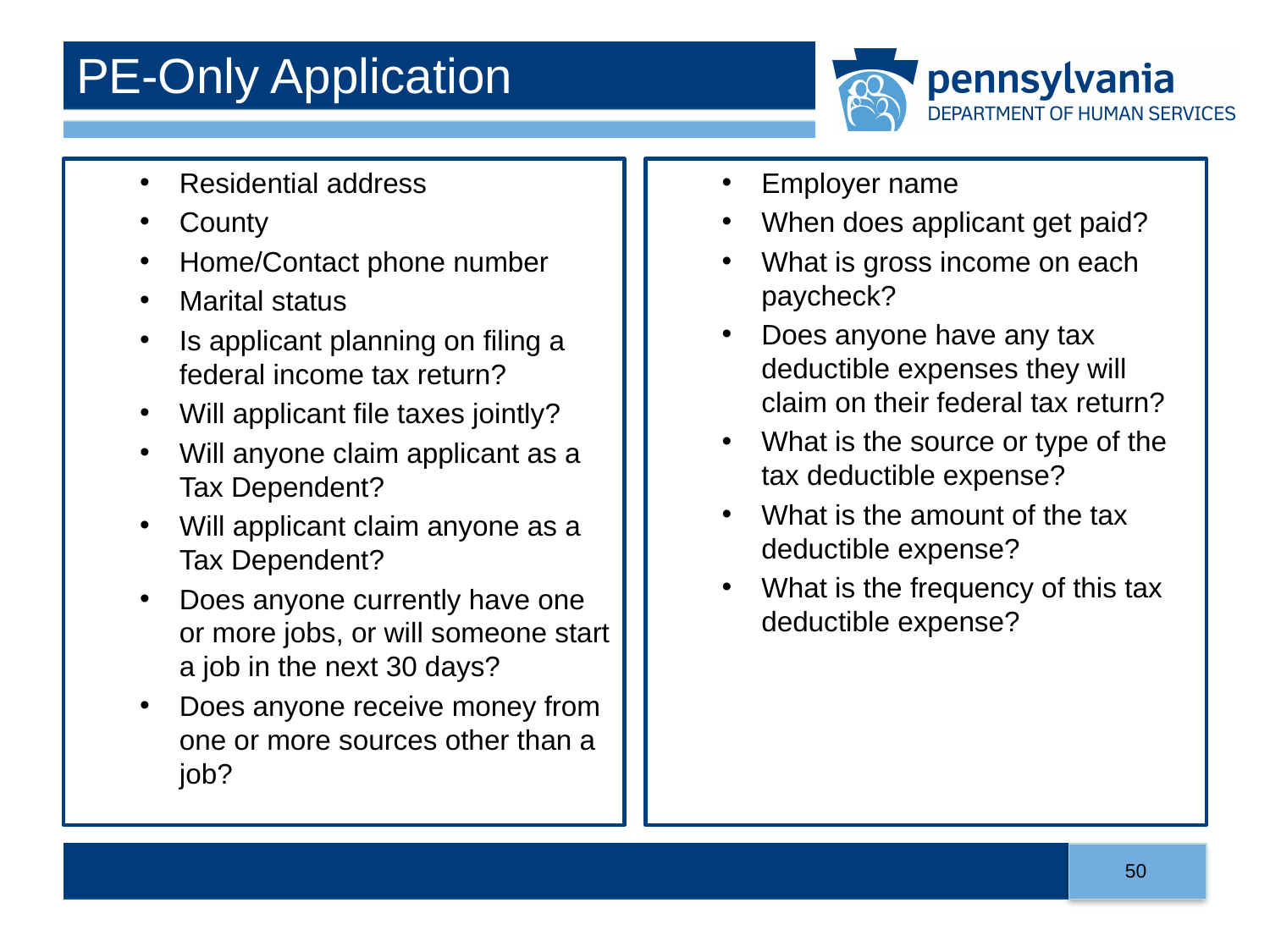

# PE-Only Application
Residential address
County
Home/Contact phone number
Marital status
Is applicant planning on filing a federal income tax return?
Will applicant file taxes jointly?
Will anyone claim applicant as a Tax Dependent?
Will applicant claim anyone as a Tax Dependent?
Does anyone currently have one or more jobs, or will someone start a job in the next 30 days?
Does anyone receive money from one or more sources other than a job?
Employer name
When does applicant get paid?
What is gross income on each paycheck?
Does anyone have any tax deductible expenses they will claim on their federal tax return?
What is the source or type of the tax deductible expense?
What is the amount of the tax deductible expense?
What is the frequency of this tax deductible expense?
50